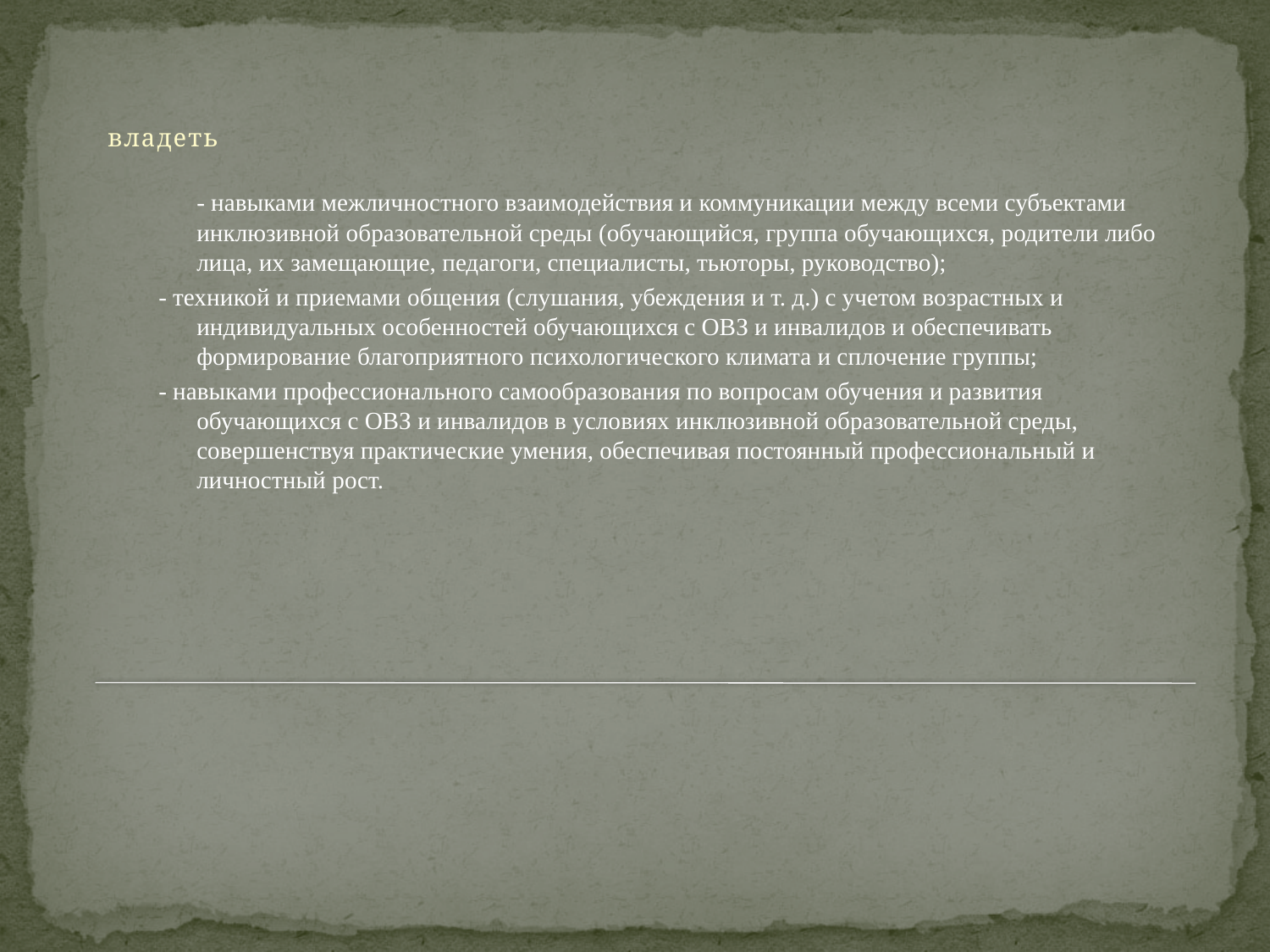

владеть
- навыками межличностного взаимодействия и коммуникации между всеми субъектами инклюзивной образовательной среды (обучающийся, группа обучающихся, родители либо лица, их замещающие, педагоги, специалисты, тьюторы, руководство);
- техникой и приемами общения (слушания, убеждения и т. д.) с учетом возрастных и индивидуальных особенностей обучающихся с ОВЗ и инвалидов и обеспечивать формирование благоприятного психологического климата и сплочение группы;
- навыками профессионального самообразования по вопросам обучения и развития обучающихся с ОВЗ и инвалидов в условиях инклюзивной образовательной среды, совершенствуя практические умения, обеспечивая постоянный профессиональный и личностный рост.

#